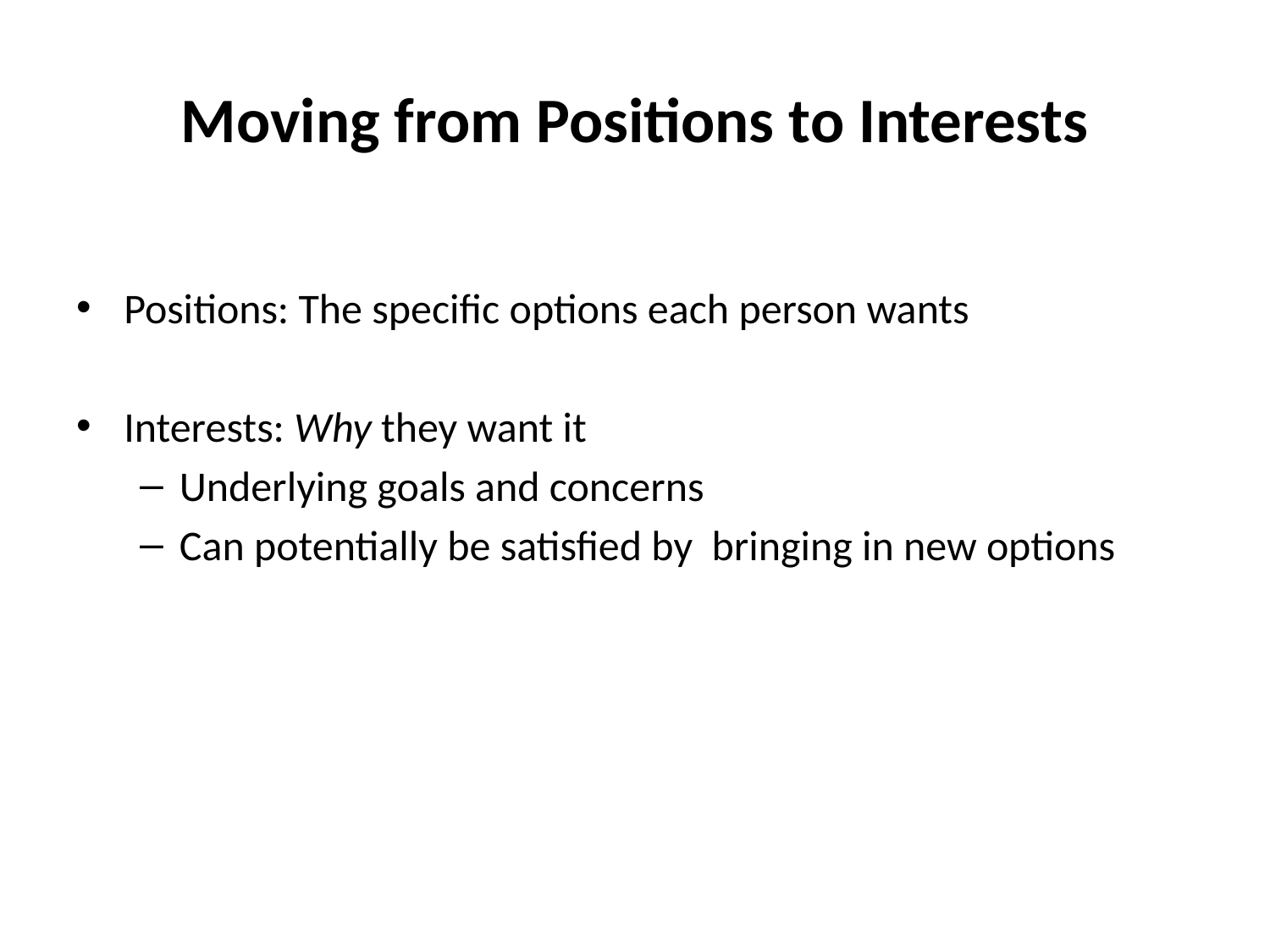

# Moving from Positions to Interests
Positions: The specific options each person wants

Interests: Why they want it
Underlying goals and concerns
Can potentially be satisfied by  bringing in new options